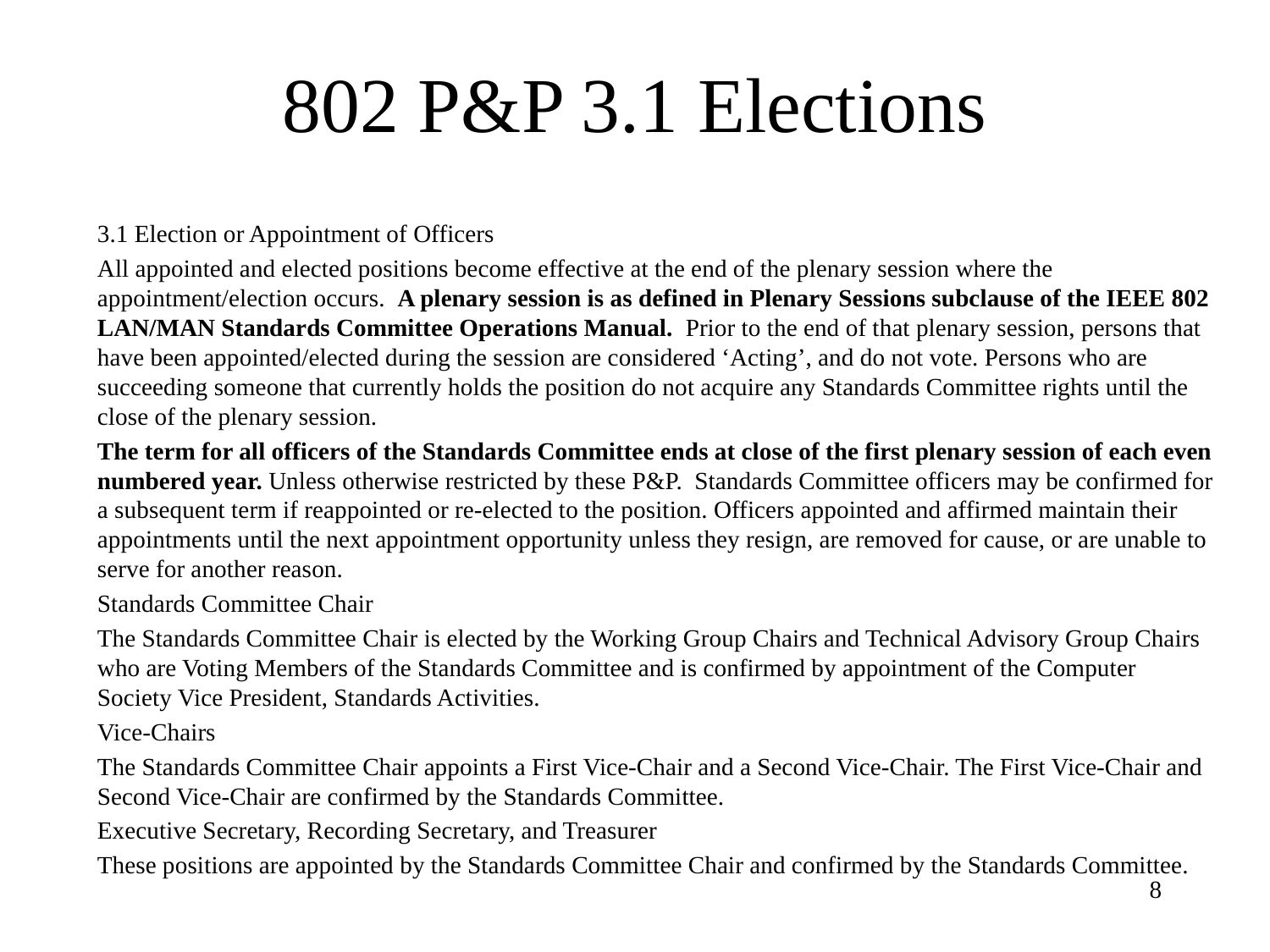

# 802 P&P 3.1 Elections
3.1 Election or Appointment of Officers
All appointed and elected positions become effective at the end of the plenary session where the appointment/election occurs.  A plenary session is as defined in Plenary Sessions subclause of the IEEE 802 LAN/MAN Standards Committee Operations Manual.  Prior to the end of that plenary session, persons that have been appointed/elected during the session are considered ‘Acting’, and do not vote. Persons who are succeeding someone that currently holds the position do not acquire any Standards Committee rights until the close of the plenary session.
The term for all officers of the Standards Committee ends at close of the first plenary session of each even numbered year. Unless otherwise restricted by these P&P.  Standards Committee officers may be confirmed for a subsequent term if reappointed or re-elected to the position. Officers appointed and affirmed maintain their appointments until the next appointment opportunity unless they resign, are removed for cause, or are unable to serve for another reason.
Standards Committee Chair
The Standards Committee Chair is elected by the Working Group Chairs and Technical Advisory Group Chairs who are Voting Members of the Standards Committee and is confirmed by appointment of the Computer Society Vice President, Standards Activities.
Vice-Chairs
The Standards Committee Chair appoints a First Vice-Chair and a Second Vice-Chair. The First Vice-Chair and Second Vice-Chair are confirmed by the Standards Committee.
Executive Secretary, Recording Secretary, and Treasurer
These positions are appointed by the Standards Committee Chair and confirmed by the Standards Committee.

8